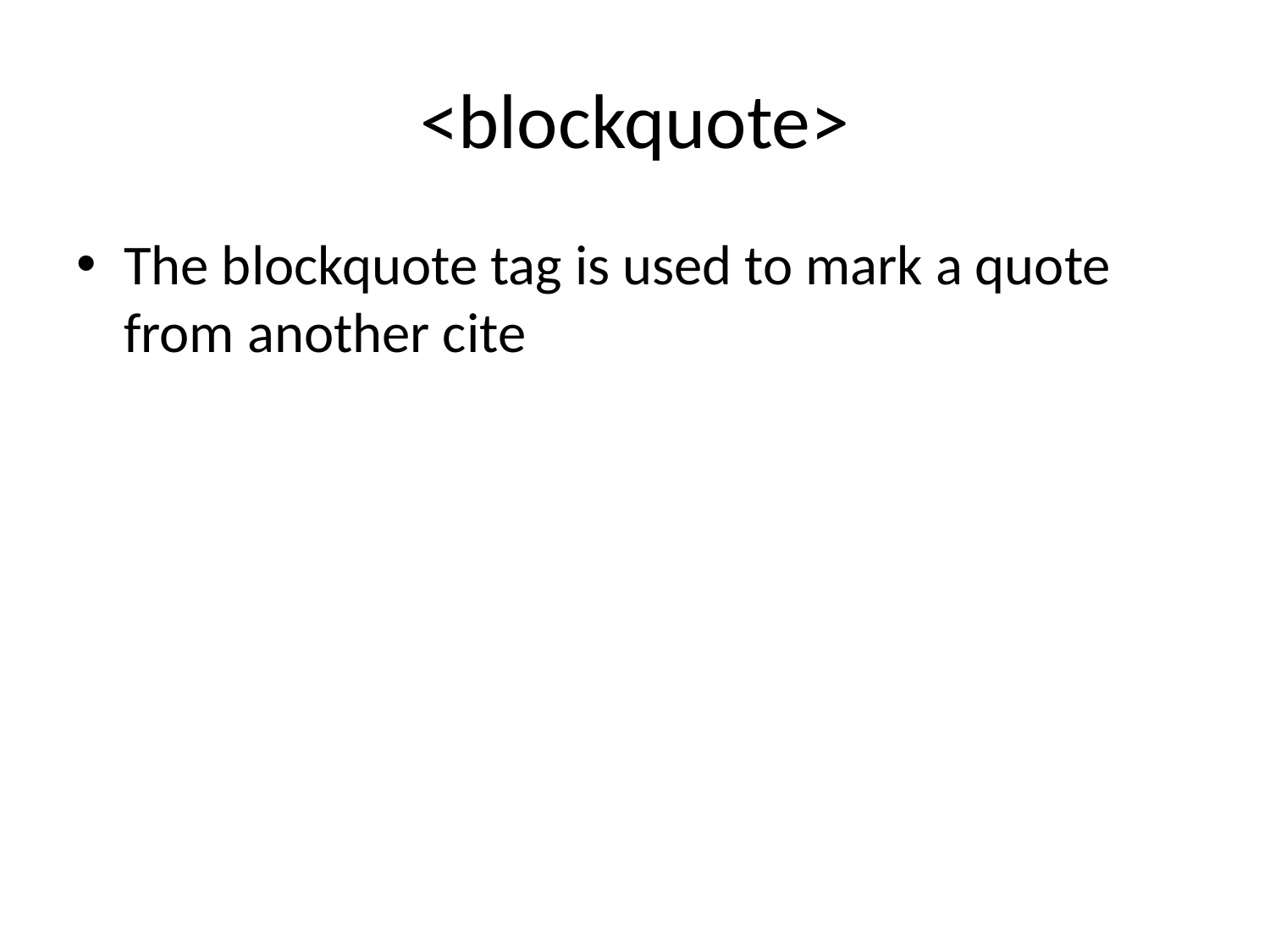

# <blockquote>
The blockquote tag is used to mark a quote from another cite